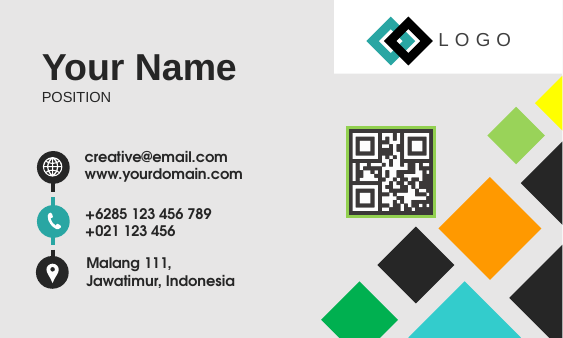

LOGO

Your Name
POSITION

creative@email.com
www.yourdomain.com

+6285 123 456 789
+021 123 456

Malang 111,
Jawatimur, Indonesia